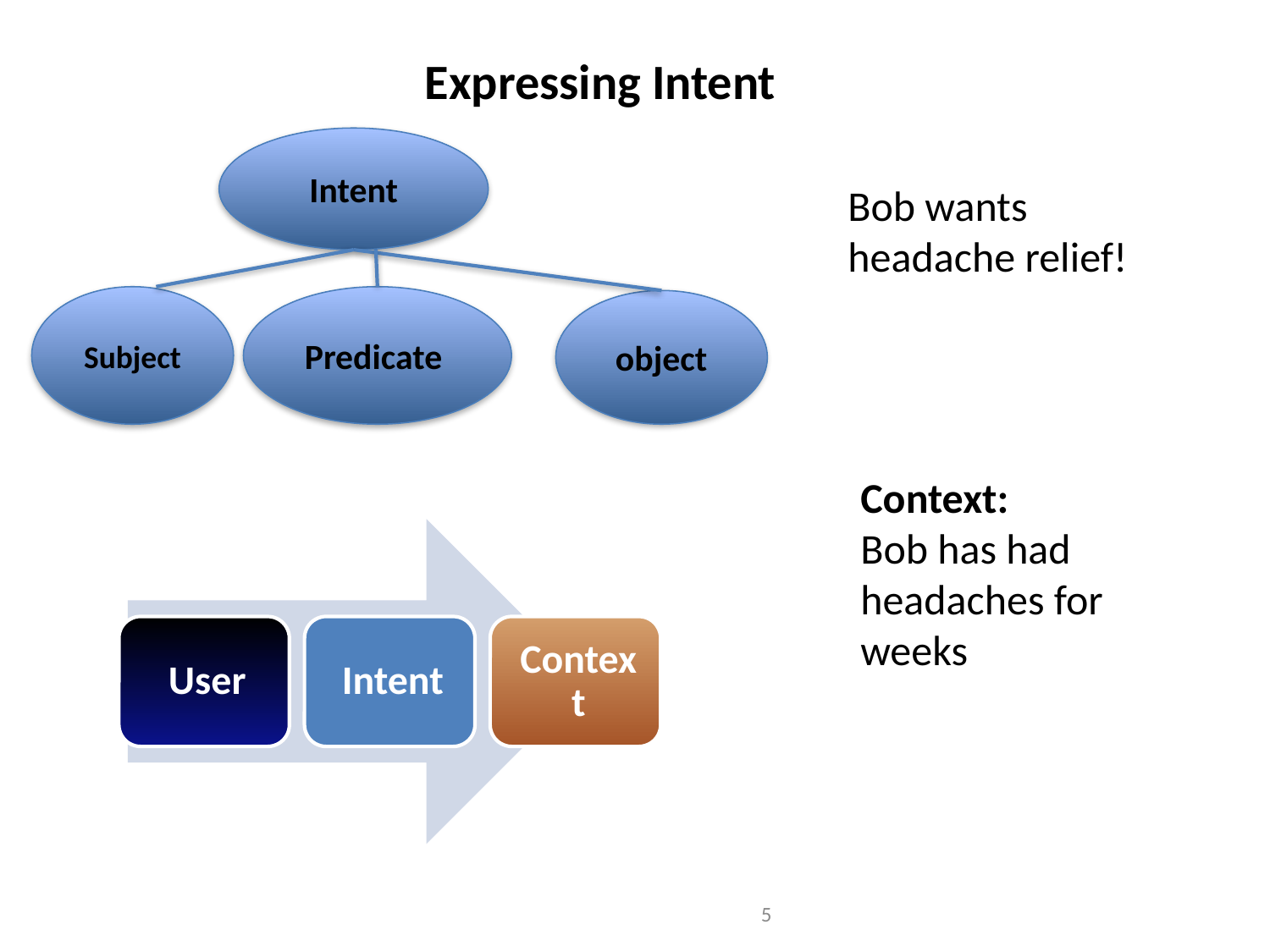

# Expressing Intent
Intent
Subject
Predicate
object
Bob wants headache relief!
Context:
Bob has had
headaches for
weeks
User
Intent
Context
5